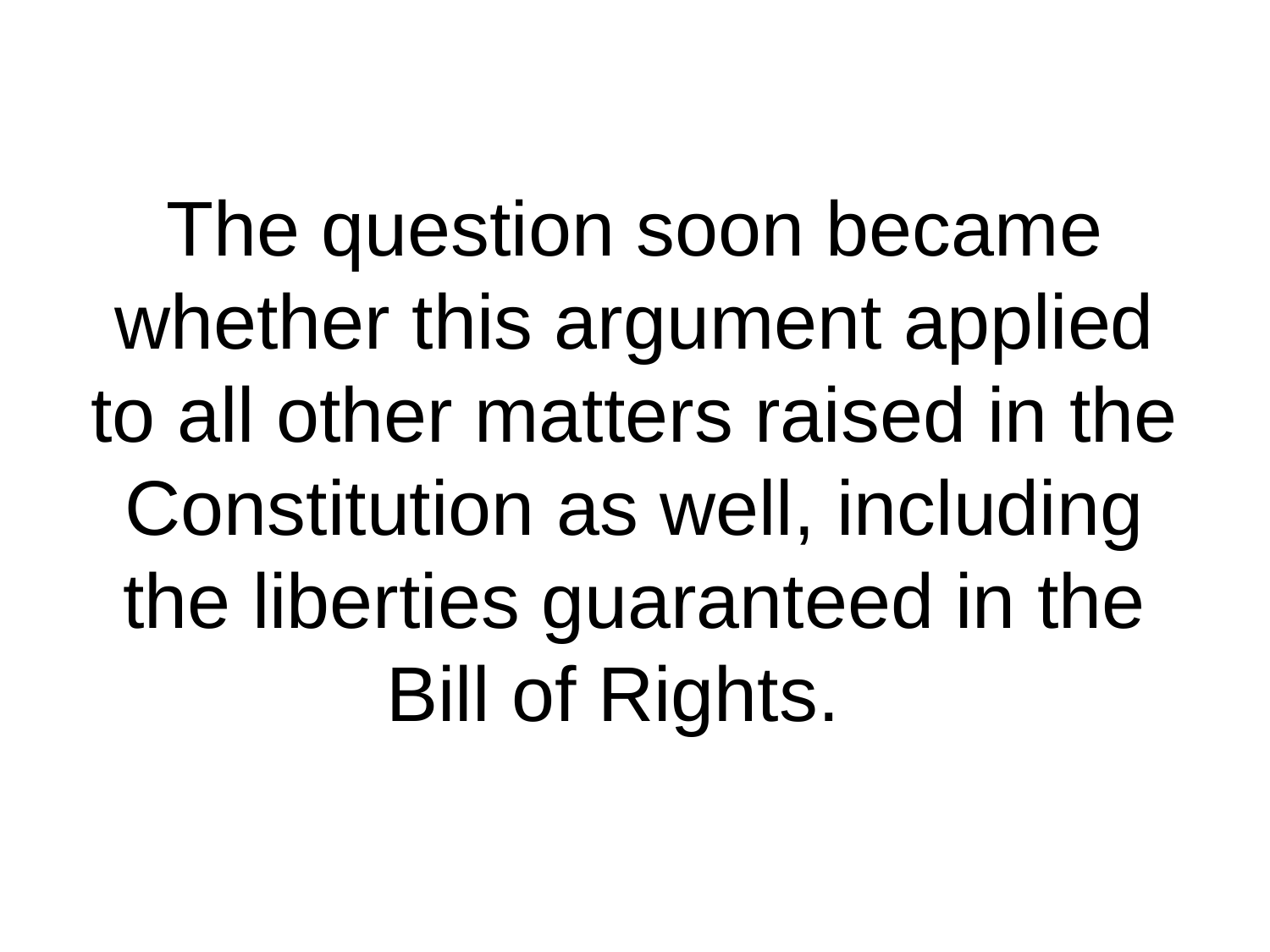

# The question soon became whether this argument applied to all other matters raised in the Constitution as well, including the liberties guaranteed in the Bill of Rights.